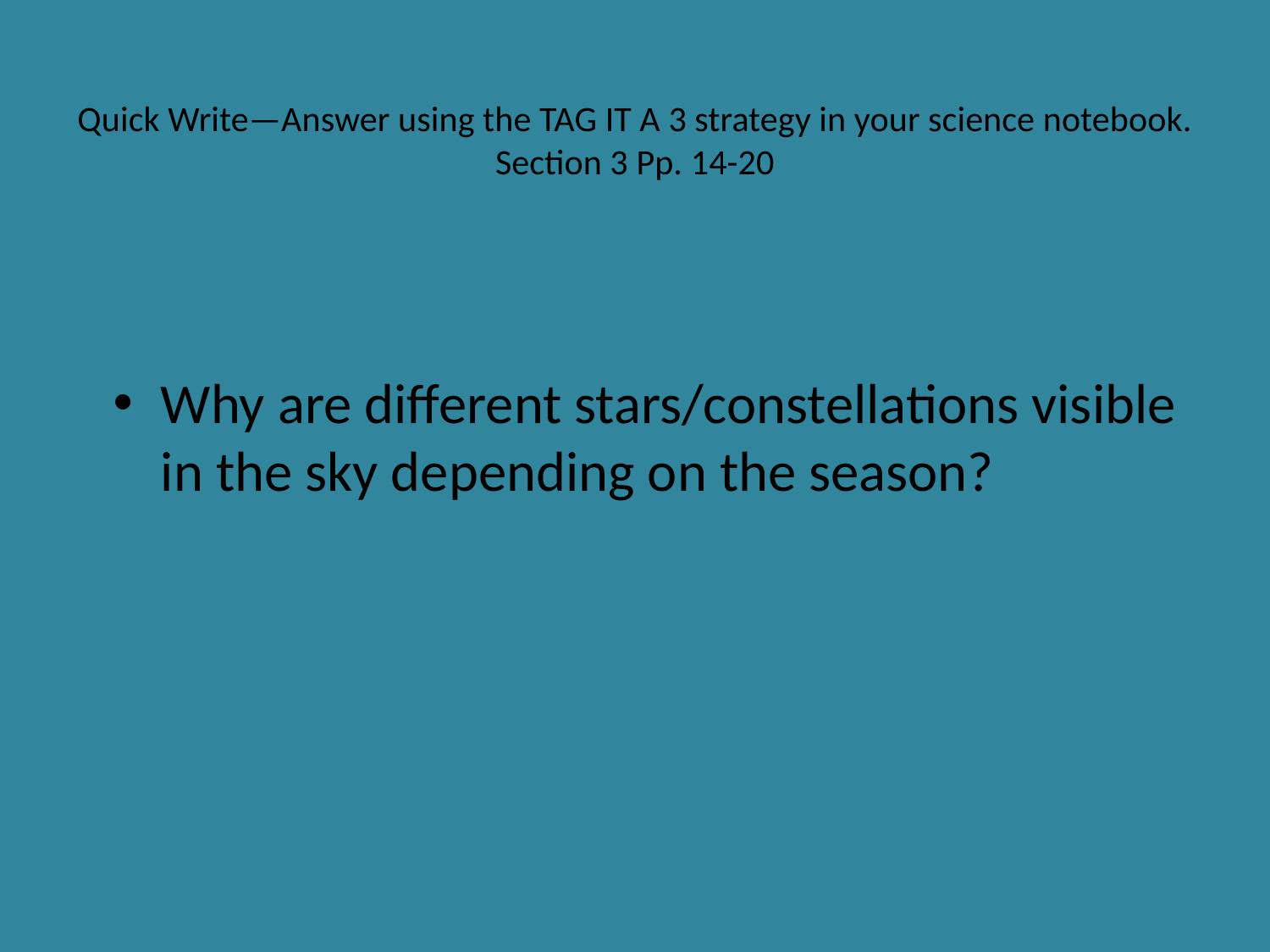

# Quick Write—Answer using the TAG IT A 3 strategy in your science notebook. Section 3 Pp. 14-20
Why are different stars/constellations visible in the sky depending on the season?